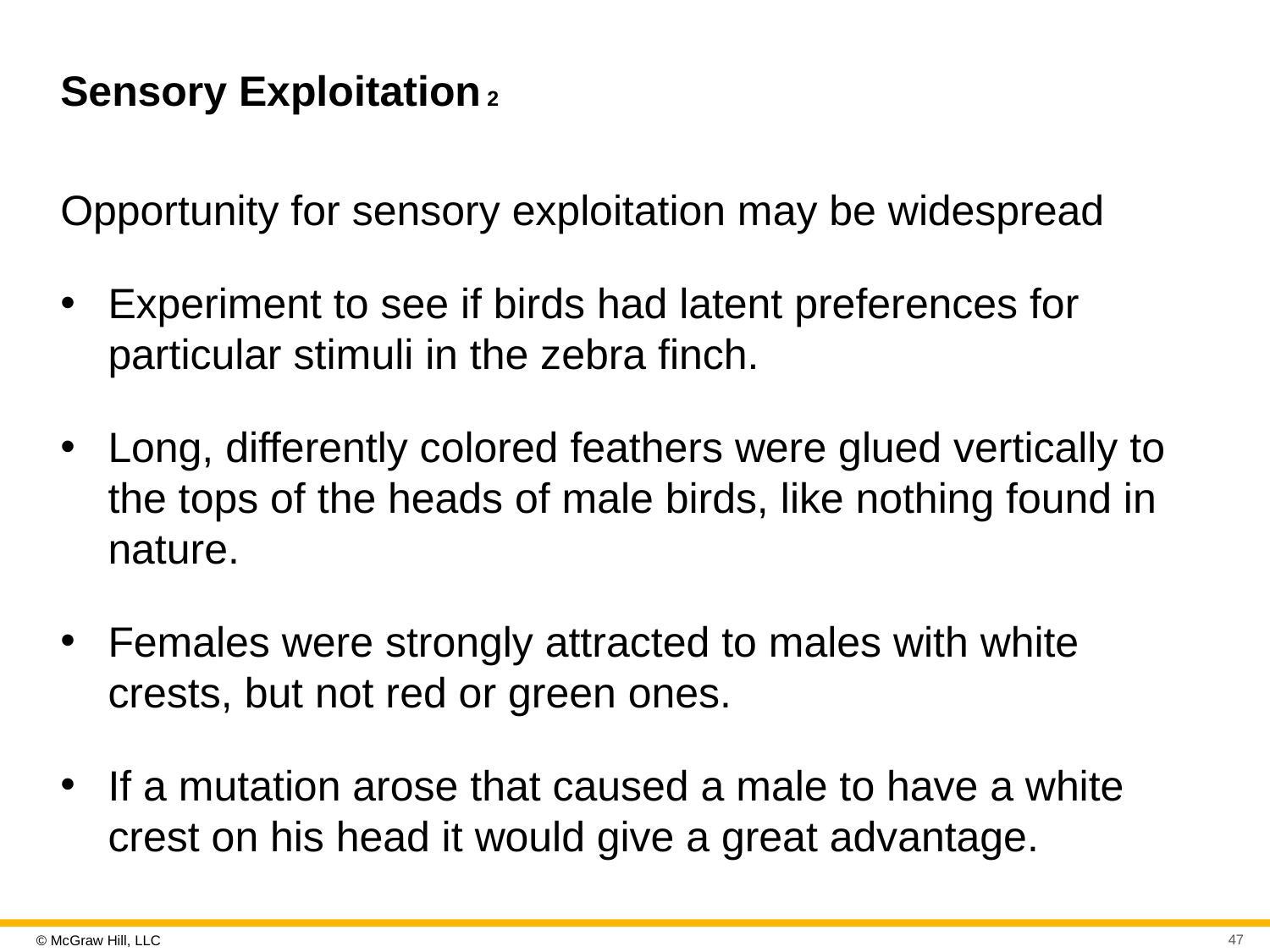

# Sensory Exploitation 2
Opportunity for sensory exploitation may be widespread
Experiment to see if birds had latent preferences for particular stimuli in the zebra finch.
Long, differently colored feathers were glued vertically to the tops of the heads of male birds, like nothing found in nature.
Females were strongly attracted to males with white crests, but not red or green ones.
If a mutation arose that caused a male to have a white crest on his head it would give a great advantage.
47